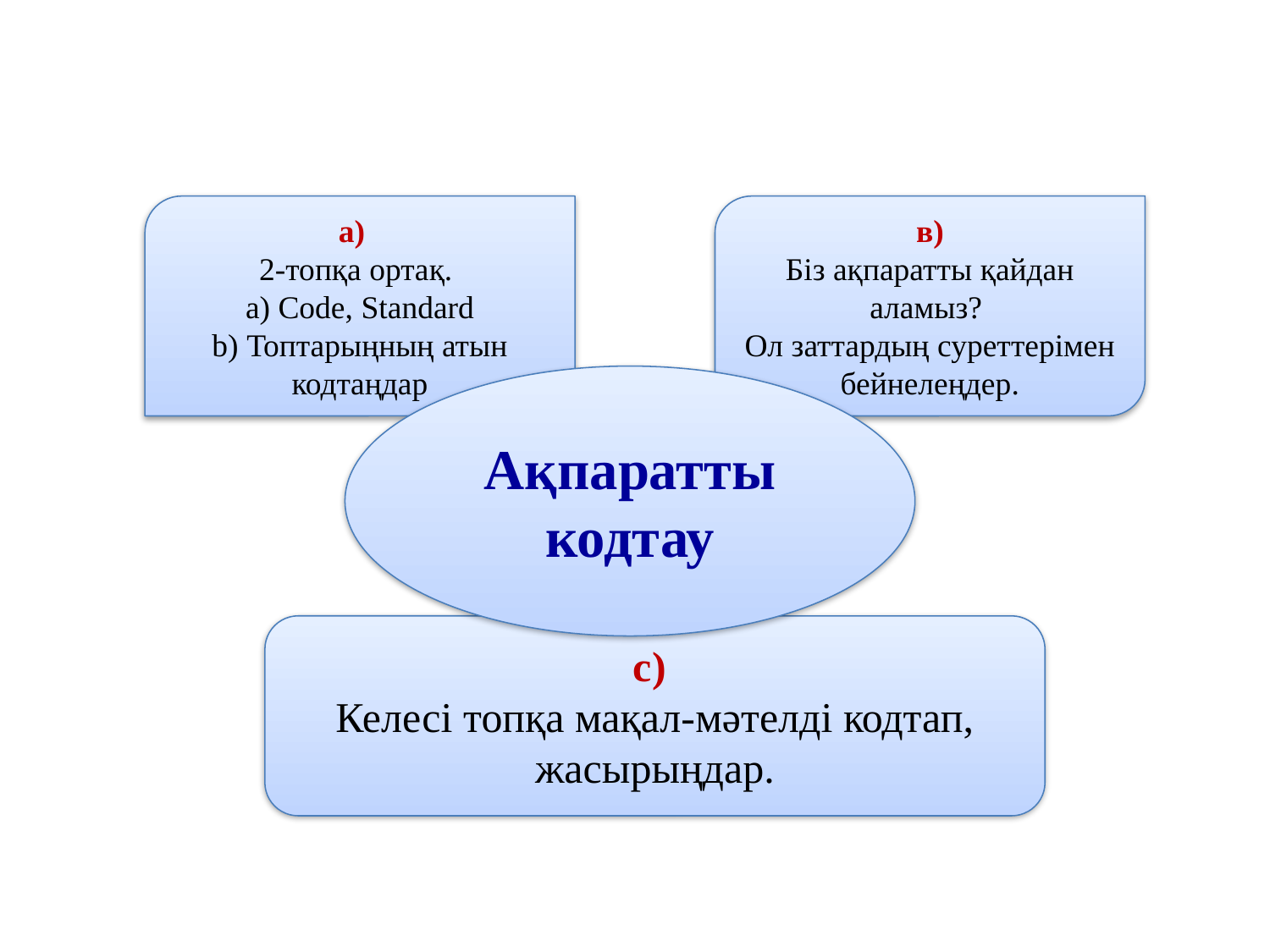

а)
2-топқа ортақ.
а) Code, Standard
b) Топтарыңның атын кодтаңдар
в)
Біз ақпаратты қайдан аламыз?
Ол заттардың суреттерімен бейнелеңдер.
Ақпаратты кодтау
с)
Келесі топқа мақал-мәтелді кодтап, жасырыңдар.